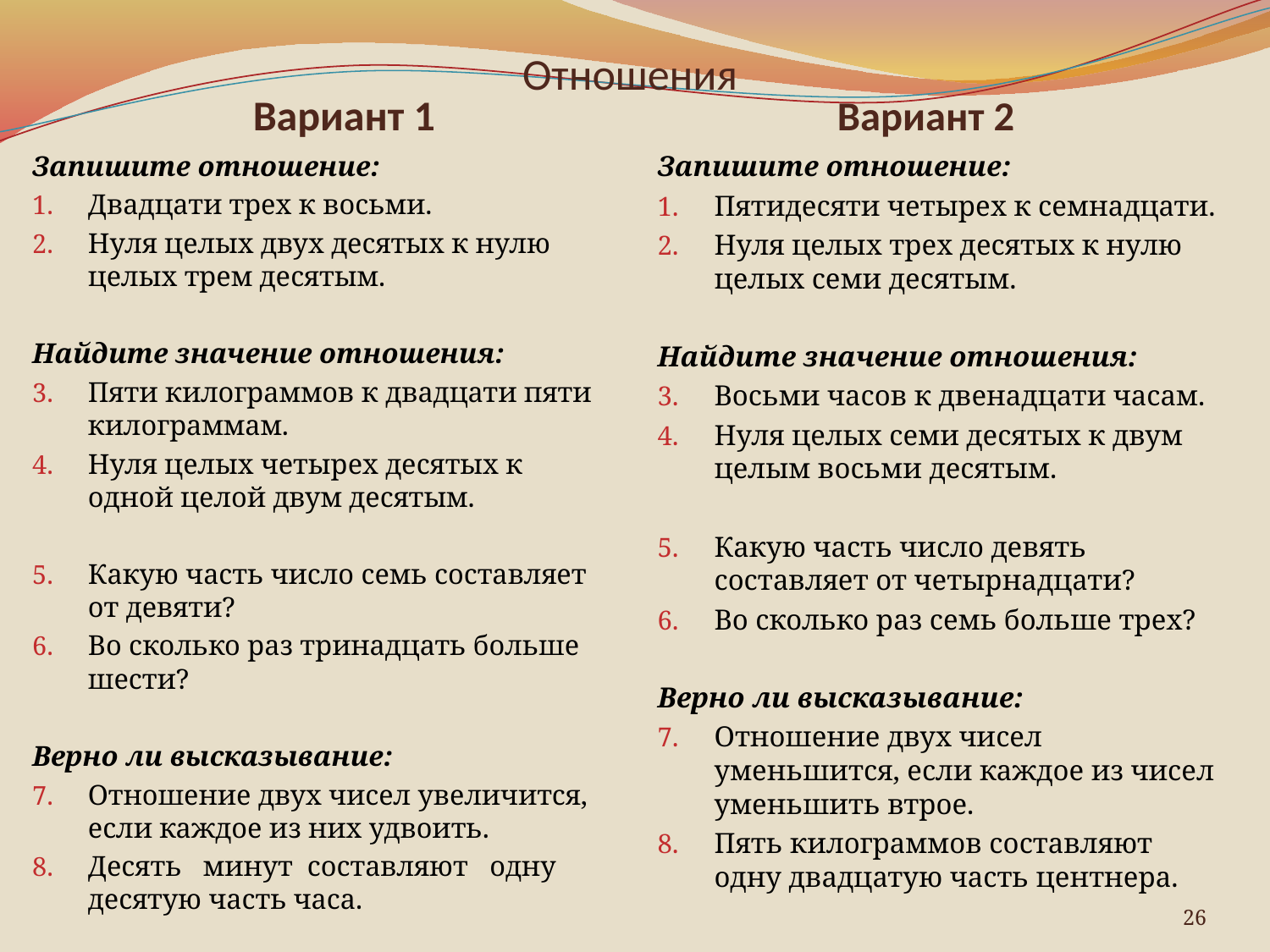

# Отношения
Вариант 1
Вариант 2
Запишите отношение:
Двадцати трех к восьми.
Нуля целых двух десятых к нулю целых трем десятым.

Найдите значение отношения:
Пяти килограммов к двадцати пяти килограммам.
Нуля целых четырех десятых к одной целой двум десятым.

Какую часть число семь составляет от девяти?
Во сколько раз тринадцать больше шести?

Верно ли высказывание:
Отношение двух чисел увеличится, если каждое из них удвоить.
Десять   минут  составляют   одну  десятую часть часа.

Запишите отношение:
Пятидесяти четырех к семнадцати.
Нуля целых трех десятых к нулю целых семи десятым.

Найдите значение отношения:
Восьми часов к двенадцати часам.
Нуля целых семи десятых к двум целым восьми десятым.

Какую часть число девять составляет от четырнадцати?
Во сколько раз семь больше трех?

Верно ли высказывание:
Отношение двух чисел уменьшится, если каждое из чисел уменьшить втрое.
Пять килограммов составляют одну двадцатую часть центнера.

26